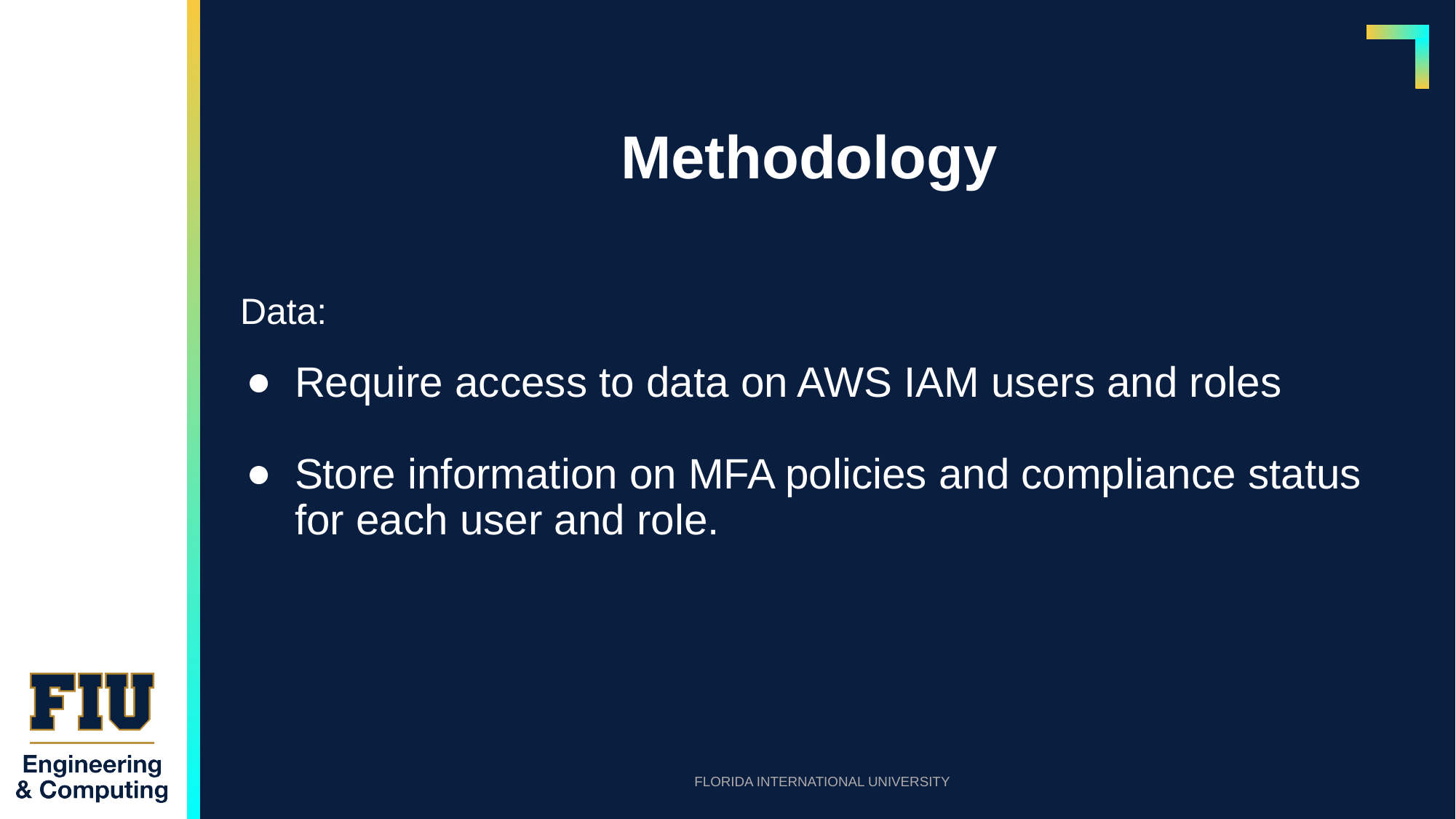

# Methodology
Data:
Require access to data on AWS IAM users and roles

Store information on MFA policies and compliance status for each user and role.